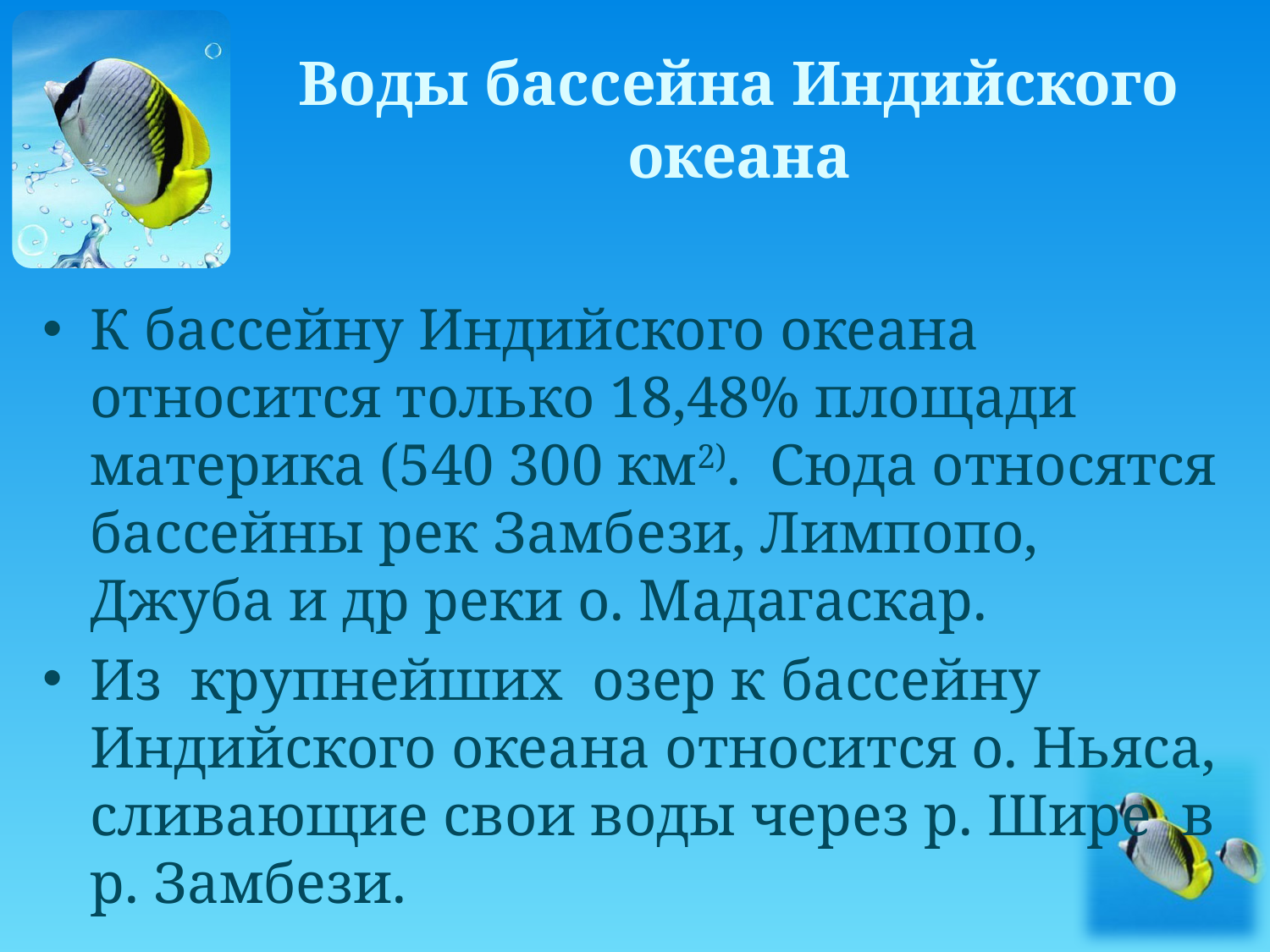

# Воды бассейна Индийского океана
К бассейну Индийского океана относится только 18,48% площади материка (540 300 км2).  Сюда относятся бассейны рек Замбези, Лимпопо, Джуба и др реки о. Мадагаскар.
Из  крупнейших  озер к бассейну  Индийского океана относится о. Ньяса, сливающие свои воды через р. Шире  в р. Замбези.